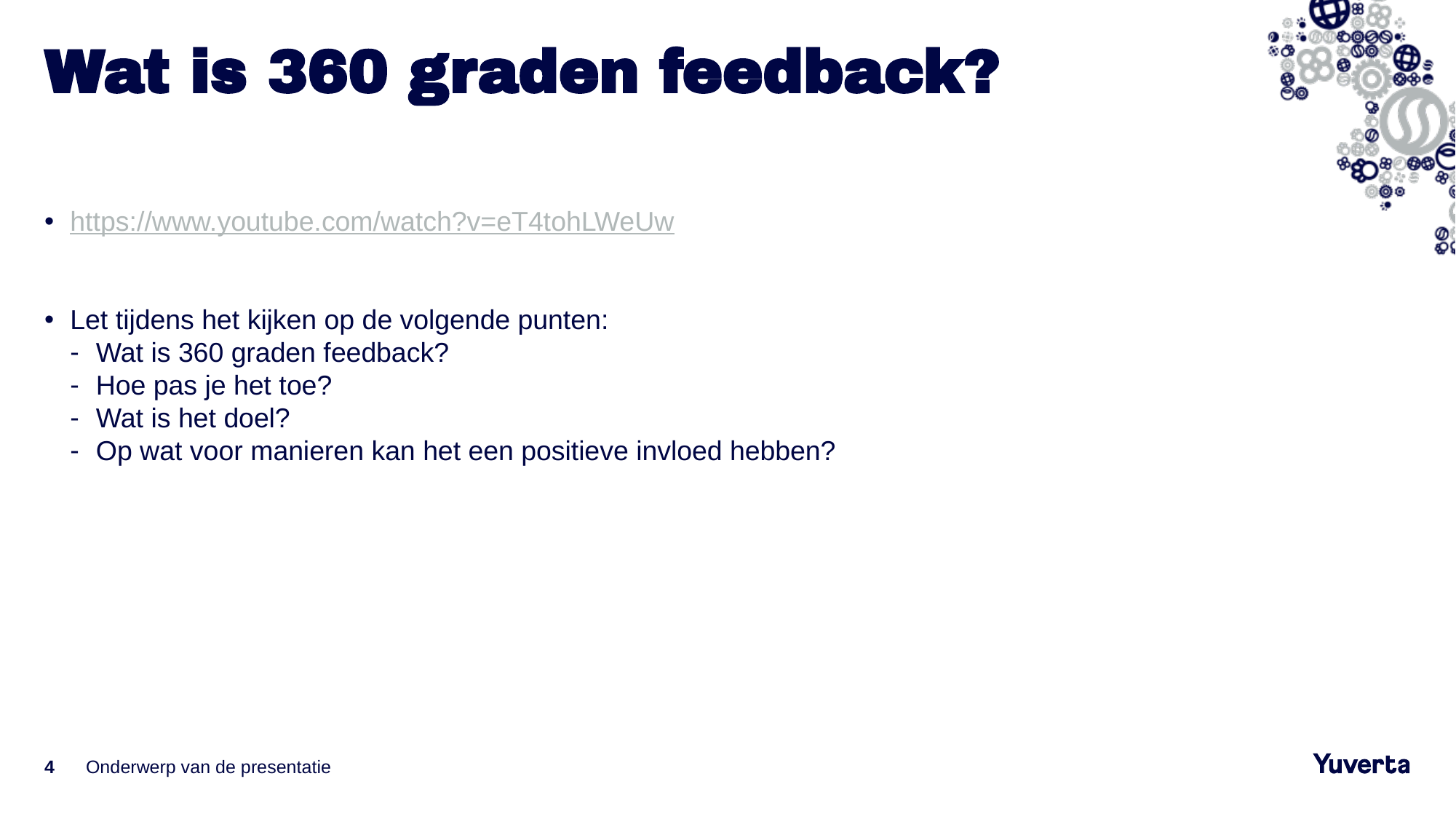

# Wat is 360 graden feedback?
https://www.youtube.com/watch?v=eT4tohLWeUw

Let tijdens het kijken op de volgende punten:
Wat is 360 graden feedback?
Hoe pas je het toe?
Wat is het doel?
Op wat voor manieren kan het een positieve invloed hebben?
4
Onderwerp van de presentatie
31-1-2022